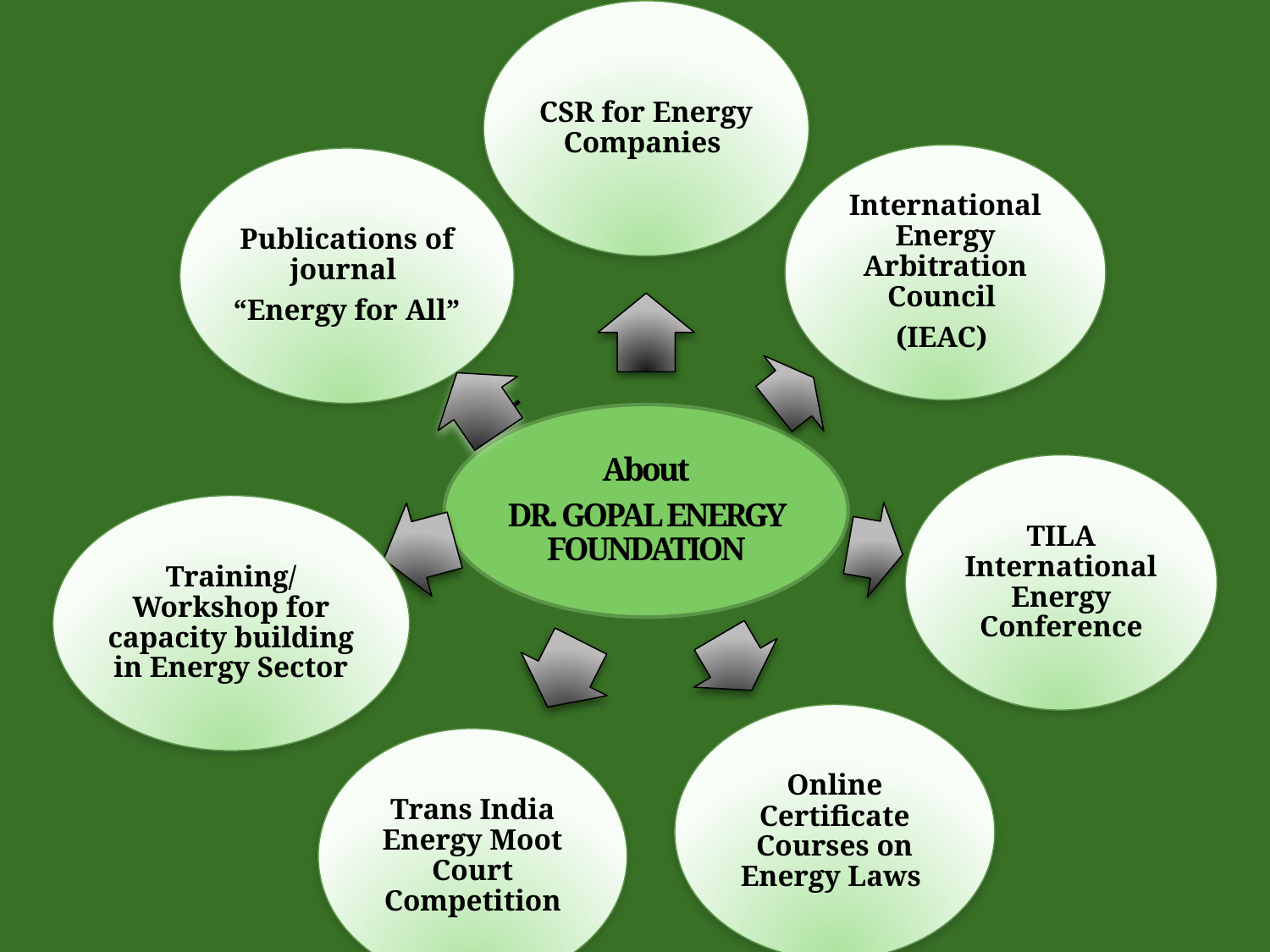

About
DR. GOPAL ENERGY FOUNDATION

CSR for Energy Companies

International Energy Arbitration Council
(IEAC)

TILA International Energy Conference

Online Certificate Courses on Energy Laws

Trans India Energy Moot Court Competition

Training/ Workshop for capacity building in Energy Sector

Publications of journal
“Energy for All”